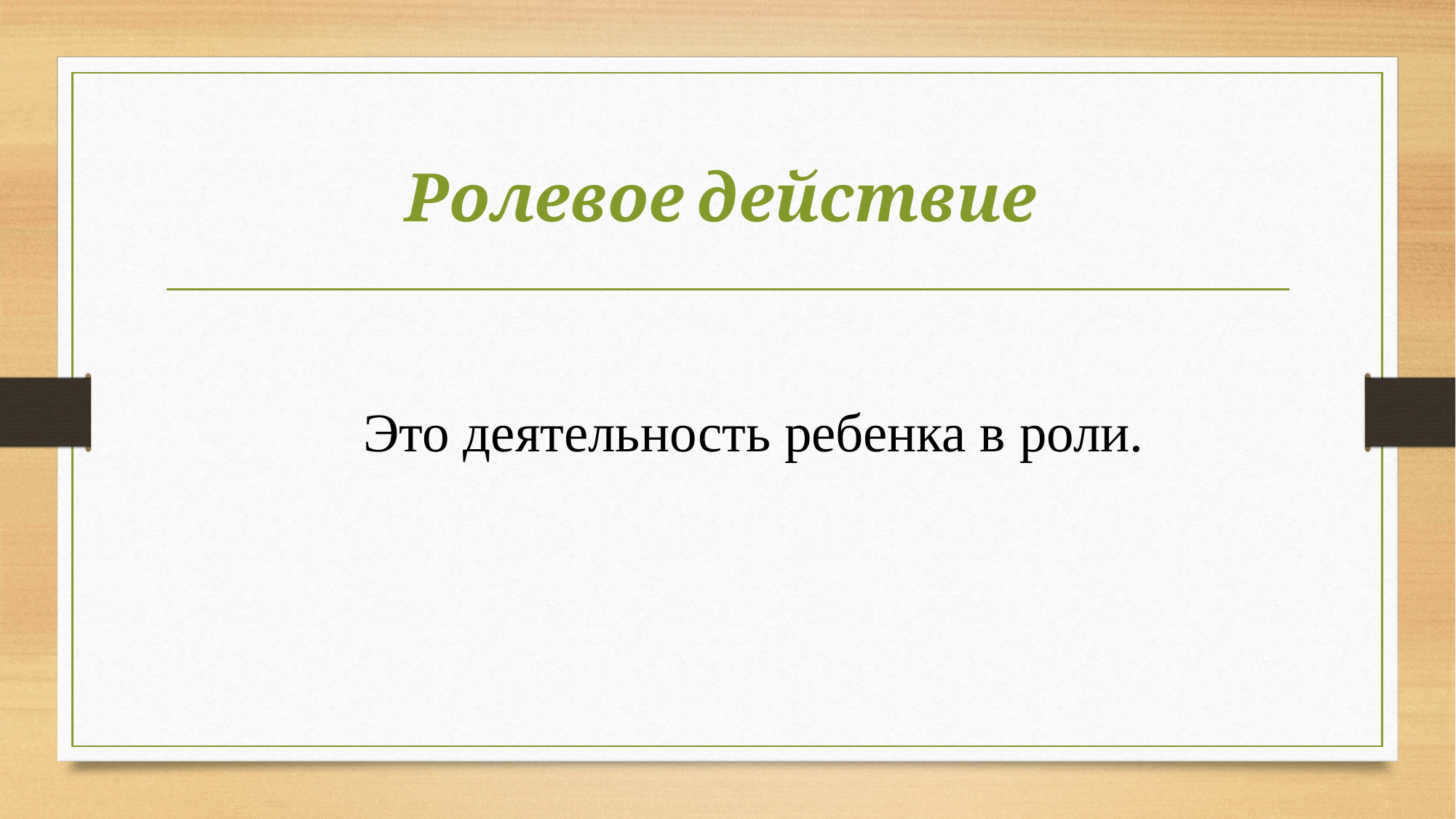

# Ролевое действие
Это деятельность ребенка в роли.